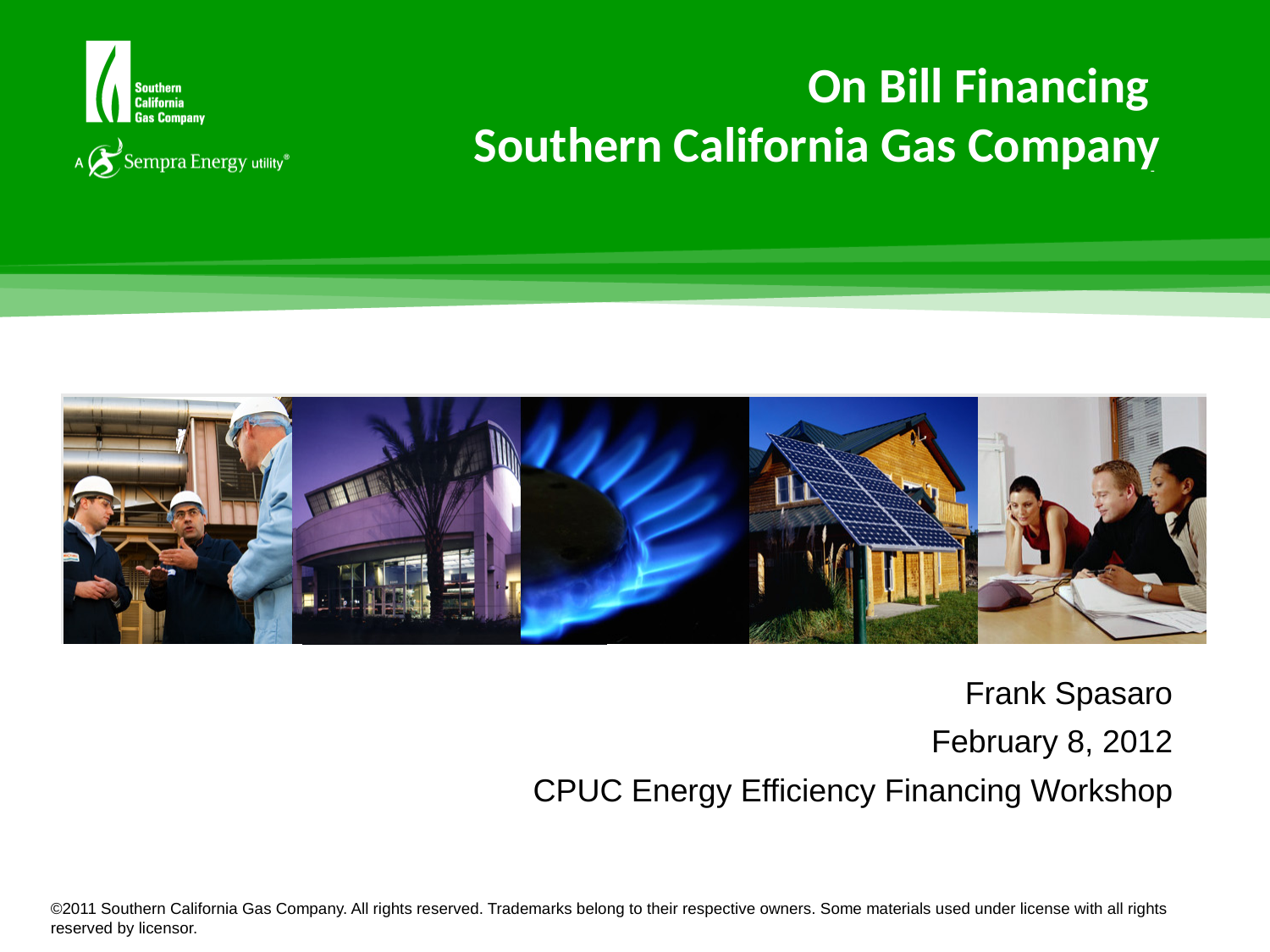

# On Bill Financing Southern California Gas Company
-
Frank Spasaro
February 8, 2012
CPUC Energy Efficiency Financing Workshop